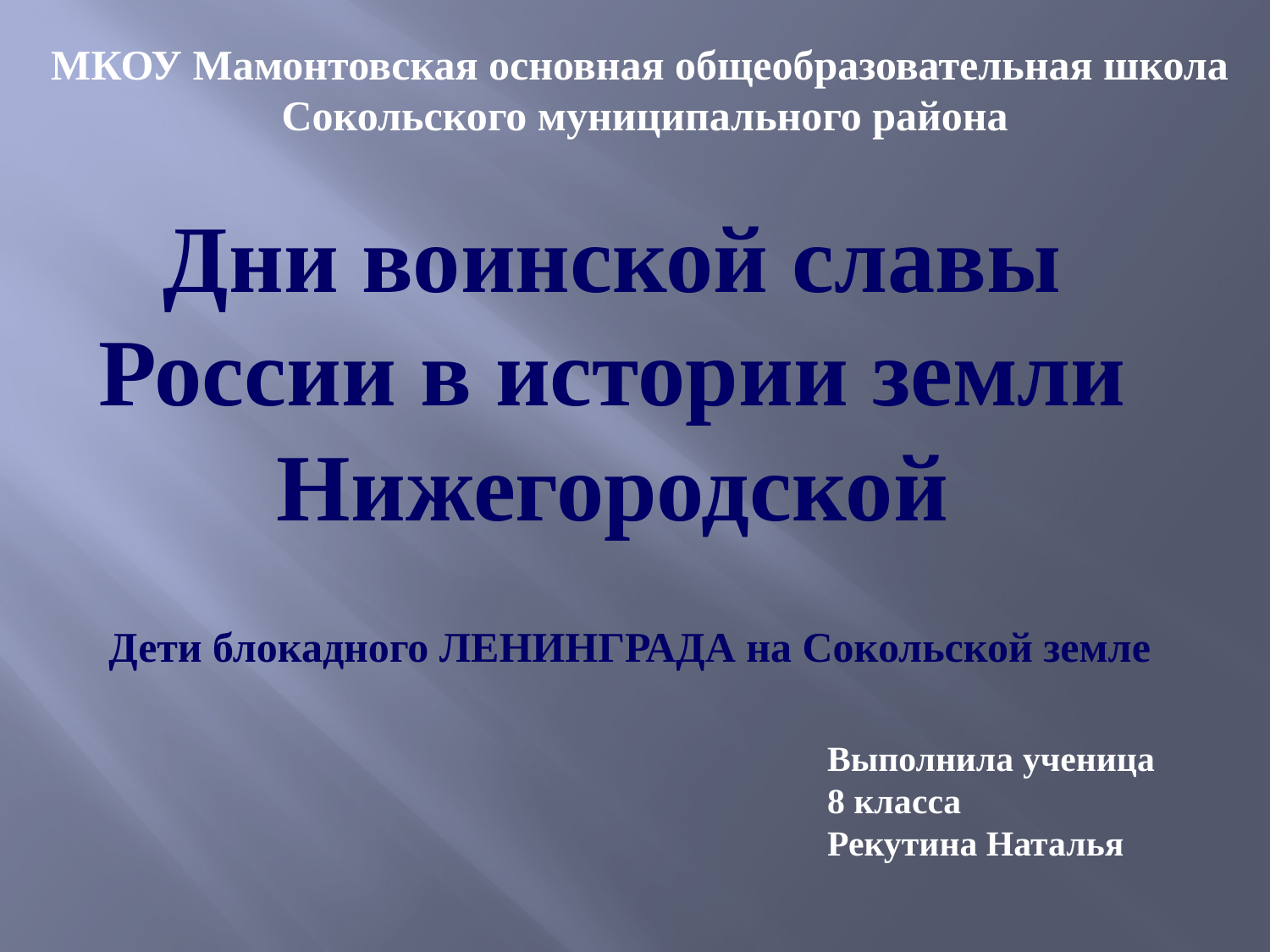

МКОУ Мамонтовская основная общеобразовательная школа
Сокольского муниципального района
Дни воинской славы России в истории земли Нижегородской

Дети блокадного ЛЕНИНГРАДА на Сокольской земле
Выполнила ученица
8 класса
Рекутина Наталья
1